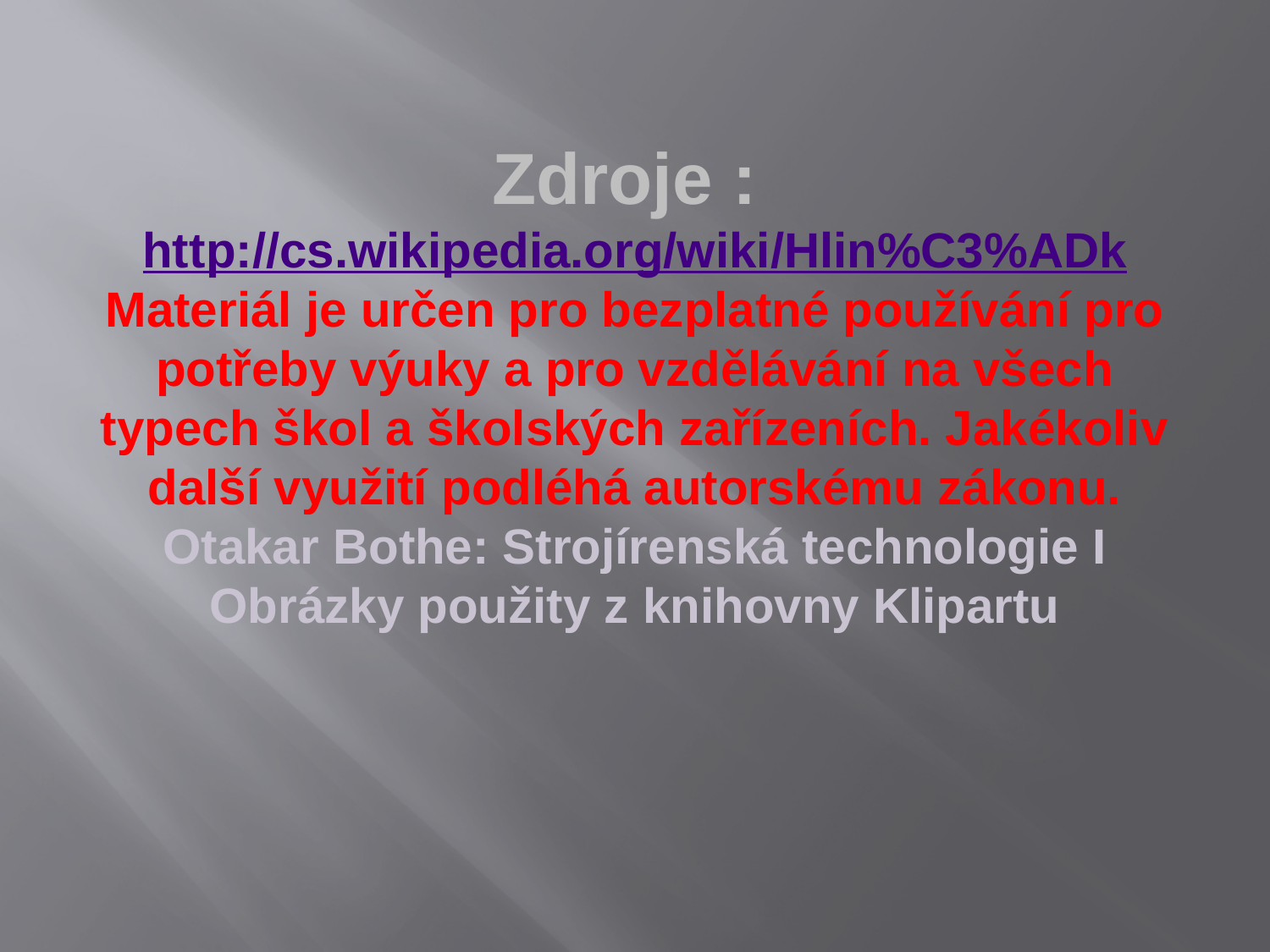

# Zdroje : http://cs.wikipedia.org/wiki/Hlin%C3%ADk Materiál je určen pro bezplatné používání pro potřeby výuky a pro vzdělávání na všech typech škol a školských zařízeních. Jakékoliv další využití podléhá autorskému zákonu. Otakar Bothe: Strojírenská technologie I Obrázky použity z knihovny Klipartu